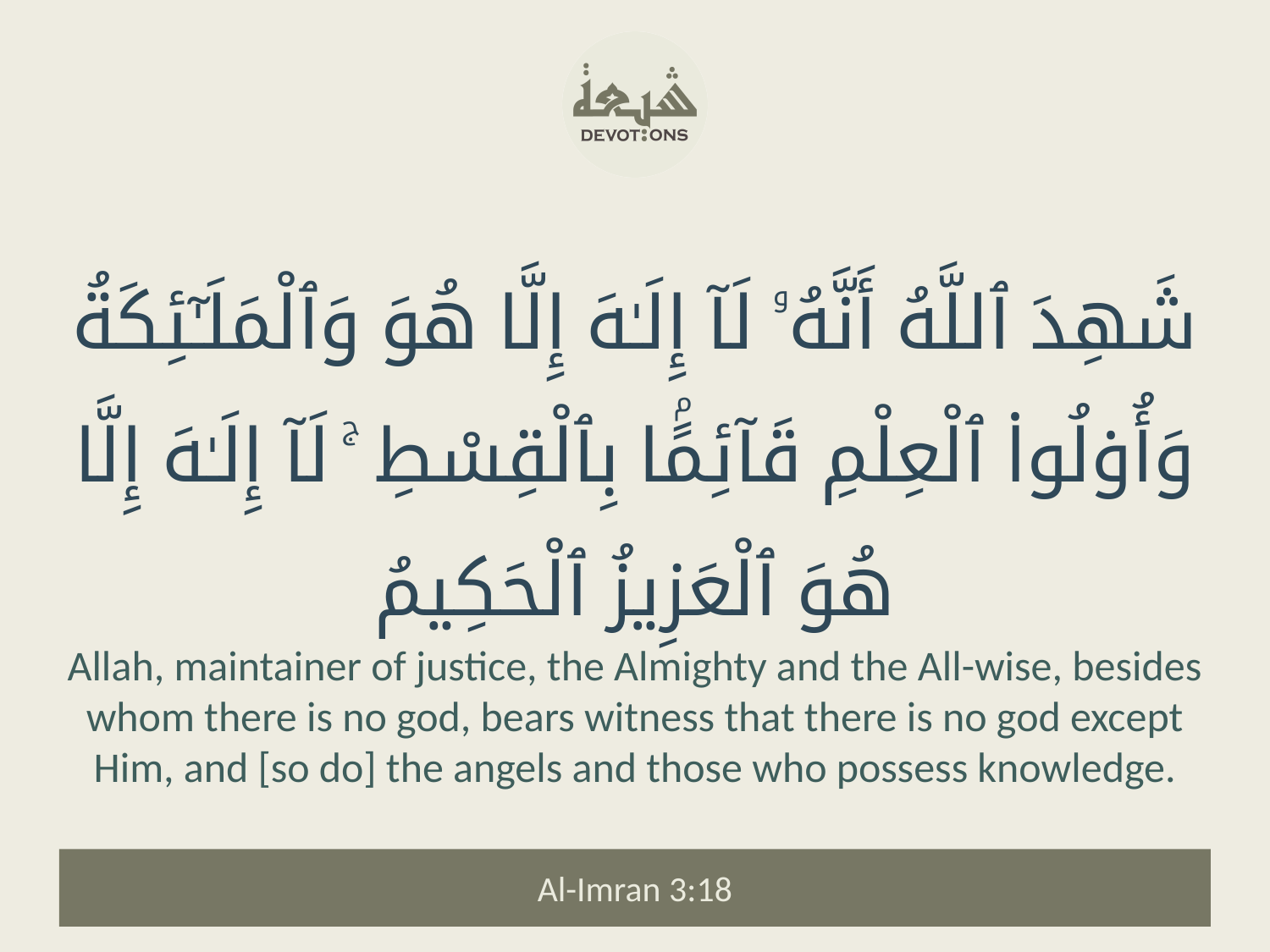

شَهِدَ ٱللَّهُ أَنَّهُۥ لَآ إِلَـٰهَ إِلَّا هُوَ وَٱلْمَلَـٰٓئِكَةُ وَأُو۟لُوا۟ ٱلْعِلْمِ قَآئِمًۢا بِٱلْقِسْطِ ۚ لَآ إِلَـٰهَ إِلَّا هُوَ ٱلْعَزِيزُ ٱلْحَكِيمُ
Allah, maintainer of justice, the Almighty and the All-wise, besides whom there is no god, bears witness that there is no god except Him, and [so do] the angels and those who possess knowledge.
Al-Imran 3:18